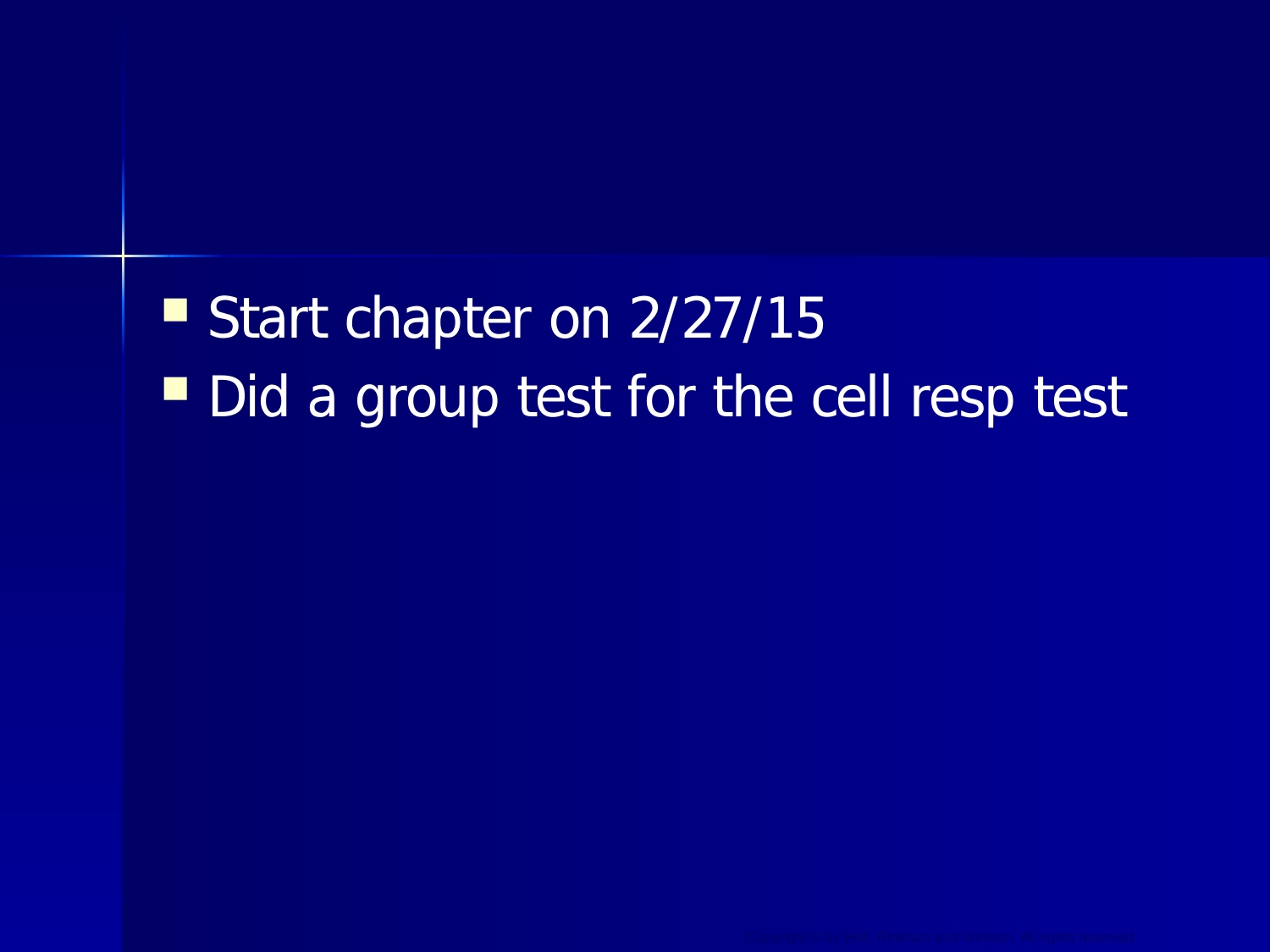

#
Start chapter on 2/27/15
Did a group test for the cell resp test